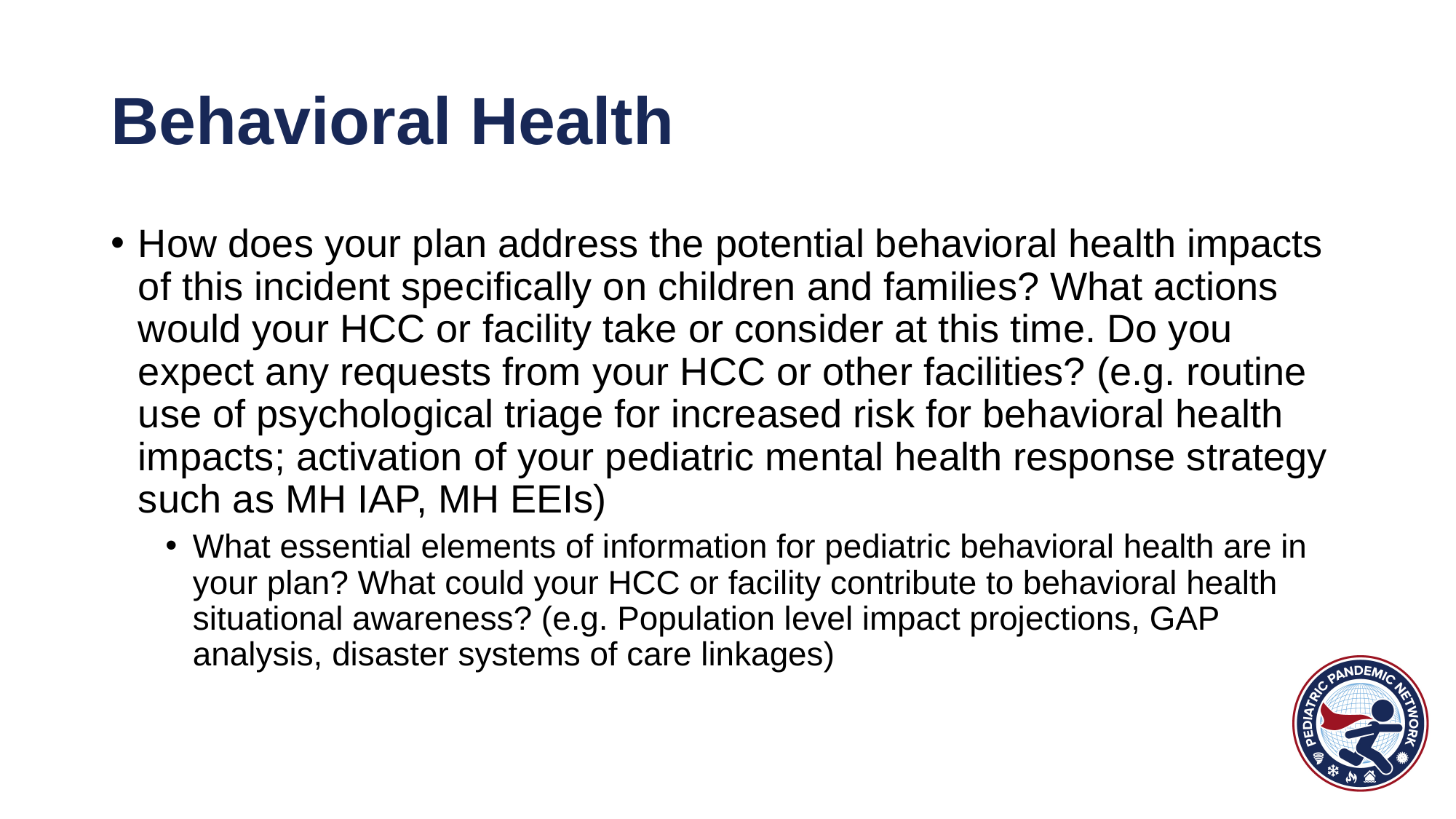

# Behavioral Health
How does your plan address the potential behavioral health impacts of this incident specifically on children and families? What actions would your HCC or facility take or consider at this time. Do you expect any requests from your HCC or other facilities? (e.g. routine use of psychological triage for increased risk for behavioral health impacts; activation of your pediatric mental health response strategy such as MH IAP, MH EEIs)
What essential elements of information for pediatric behavioral health are in your plan? What could your HCC or facility contribute to behavioral health situational awareness? (e.g. Population level impact projections, GAP analysis, disaster systems of care linkages)